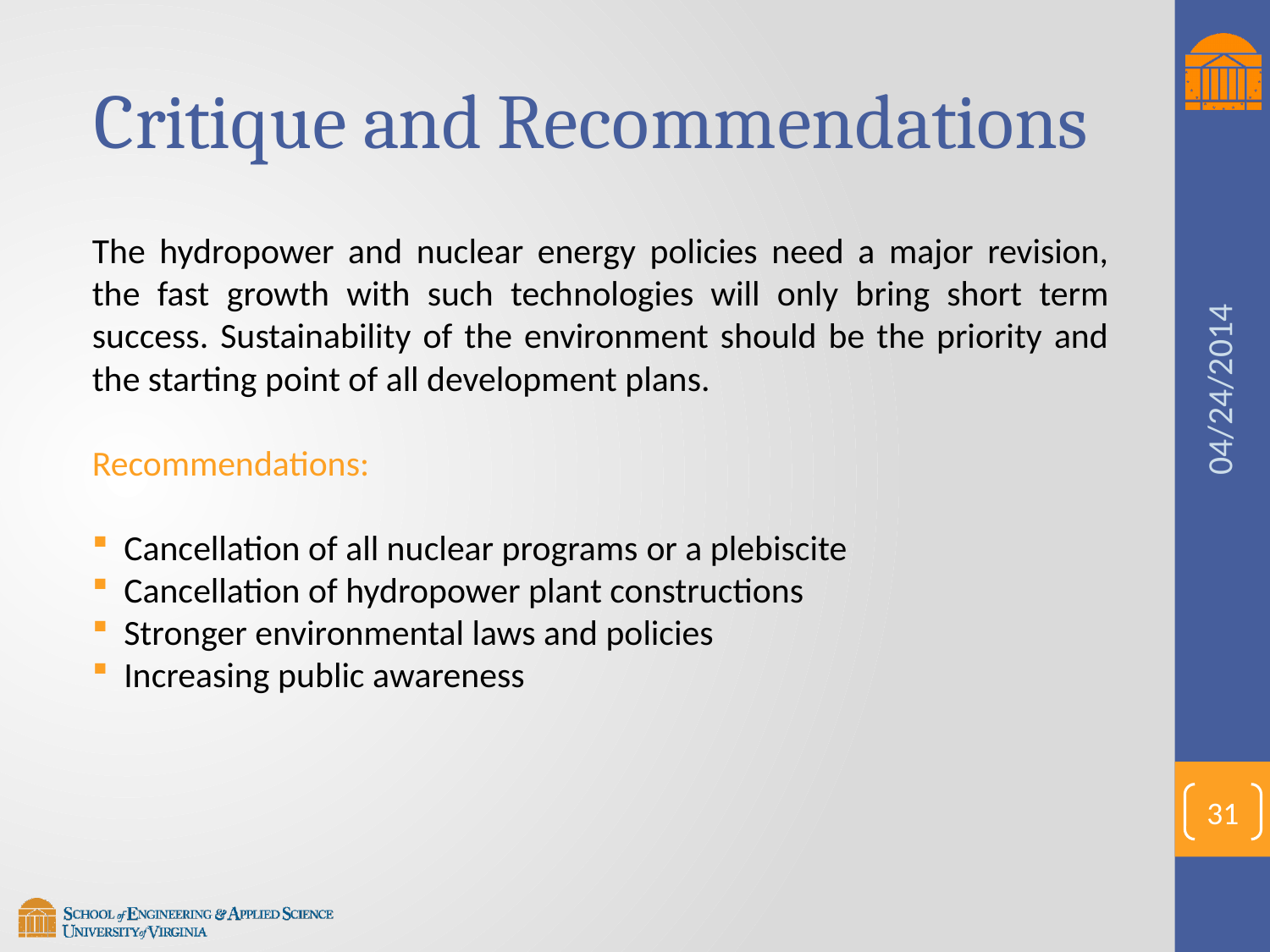

# Critique and Recommendations
The hydropower and nuclear energy policies need a major revision, the fast growth with such technologies will only bring short term success. Sustainability of the environment should be the priority and the starting point of all development plans.

Recommendations:

Cancellation of all nuclear programs or a plebiscite
Cancellation of hydropower plant constructions
Stronger environmental laws and policies
Increasing public awareness

04/24/2014
31